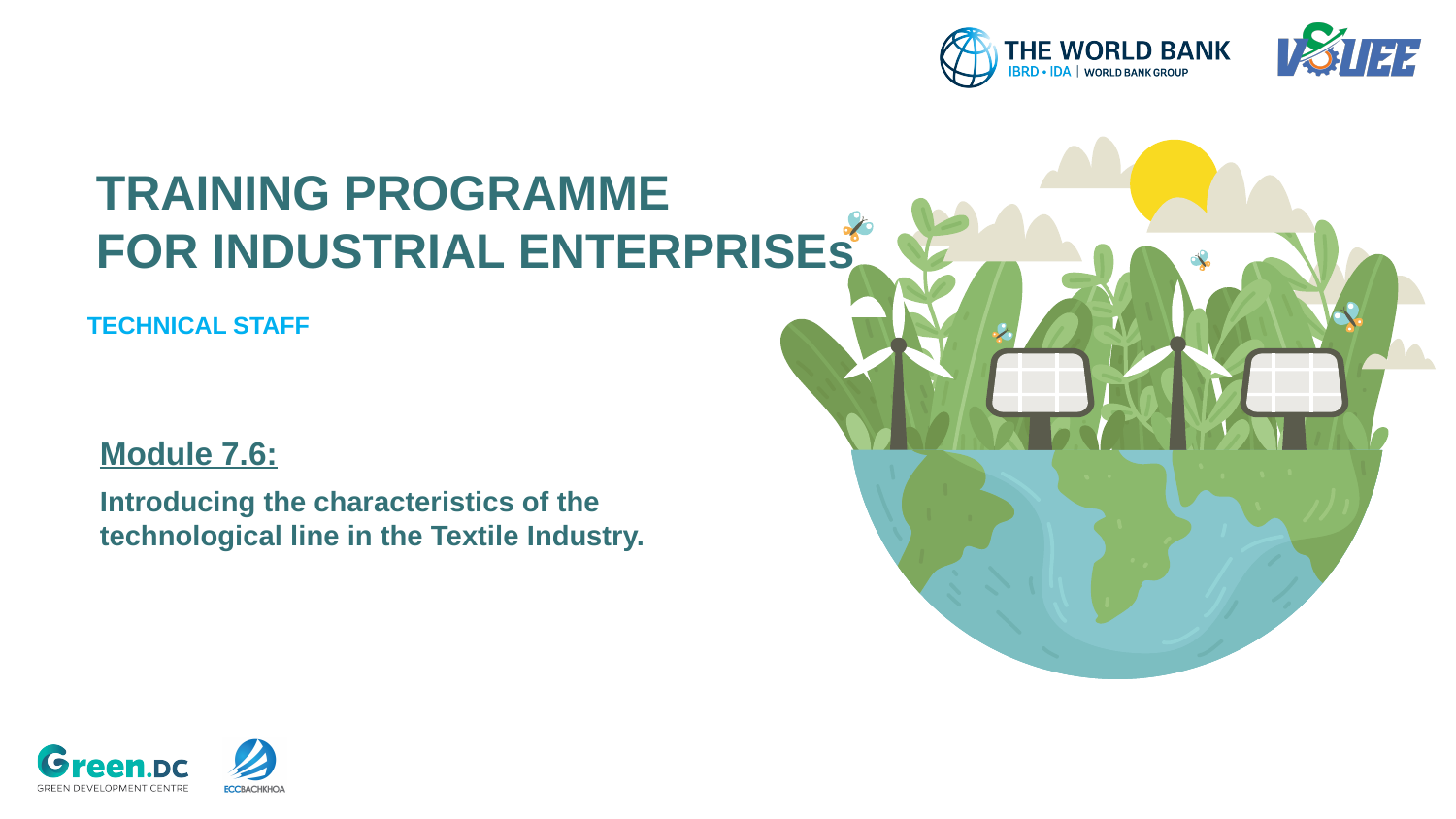

# TRAINING PROGRAMME FOR INDUSTRIAL ENTERPRISEs

TECHNICAL STAFF
Module 7.6:
Introducing the characteristics of the technological line in the Textile Industry.